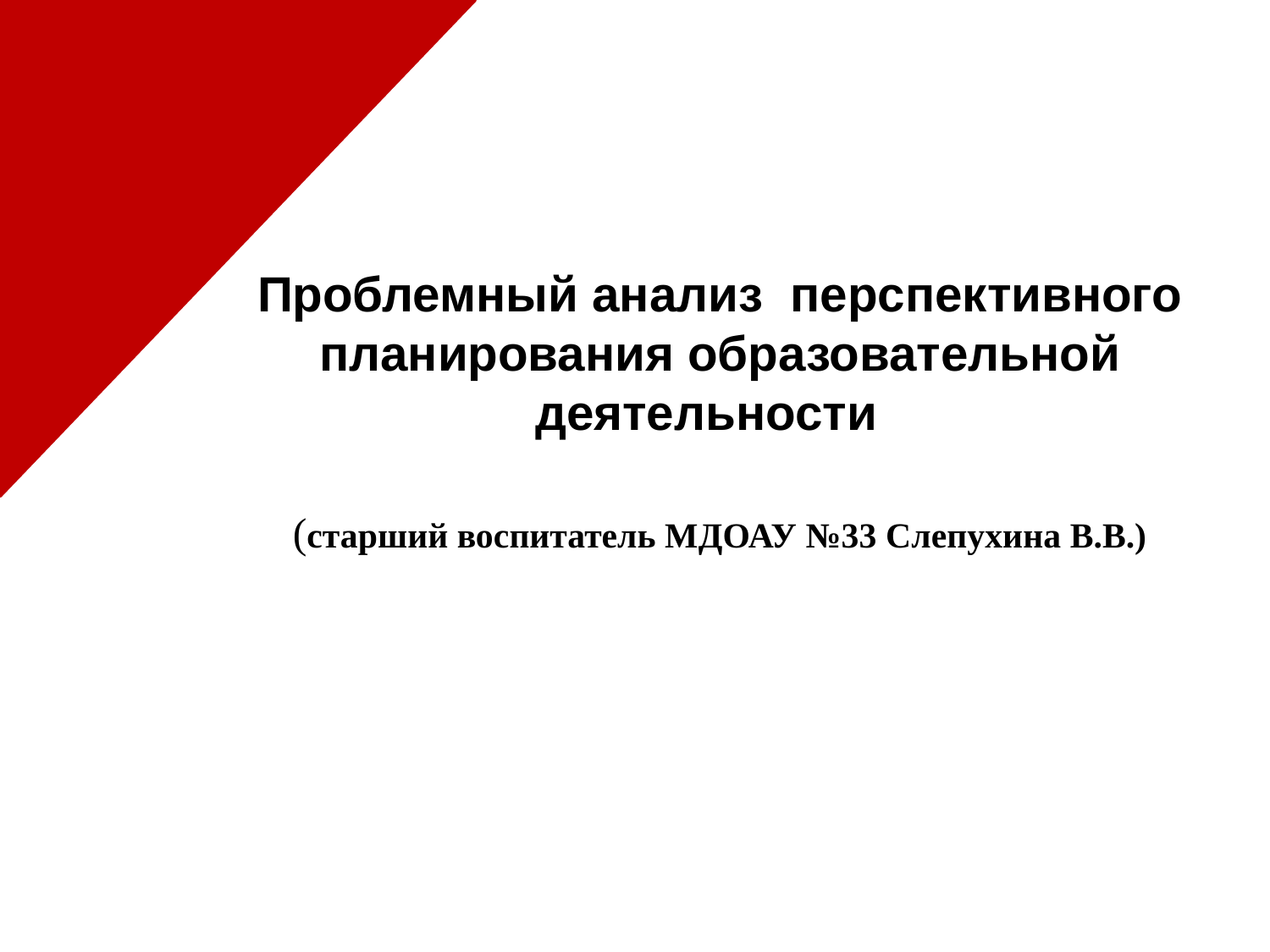

# Проблемный анализ  перспективного планирования образовательной деятельности
(старший воспитатель МДОАУ №33 Слепухина В.В.)